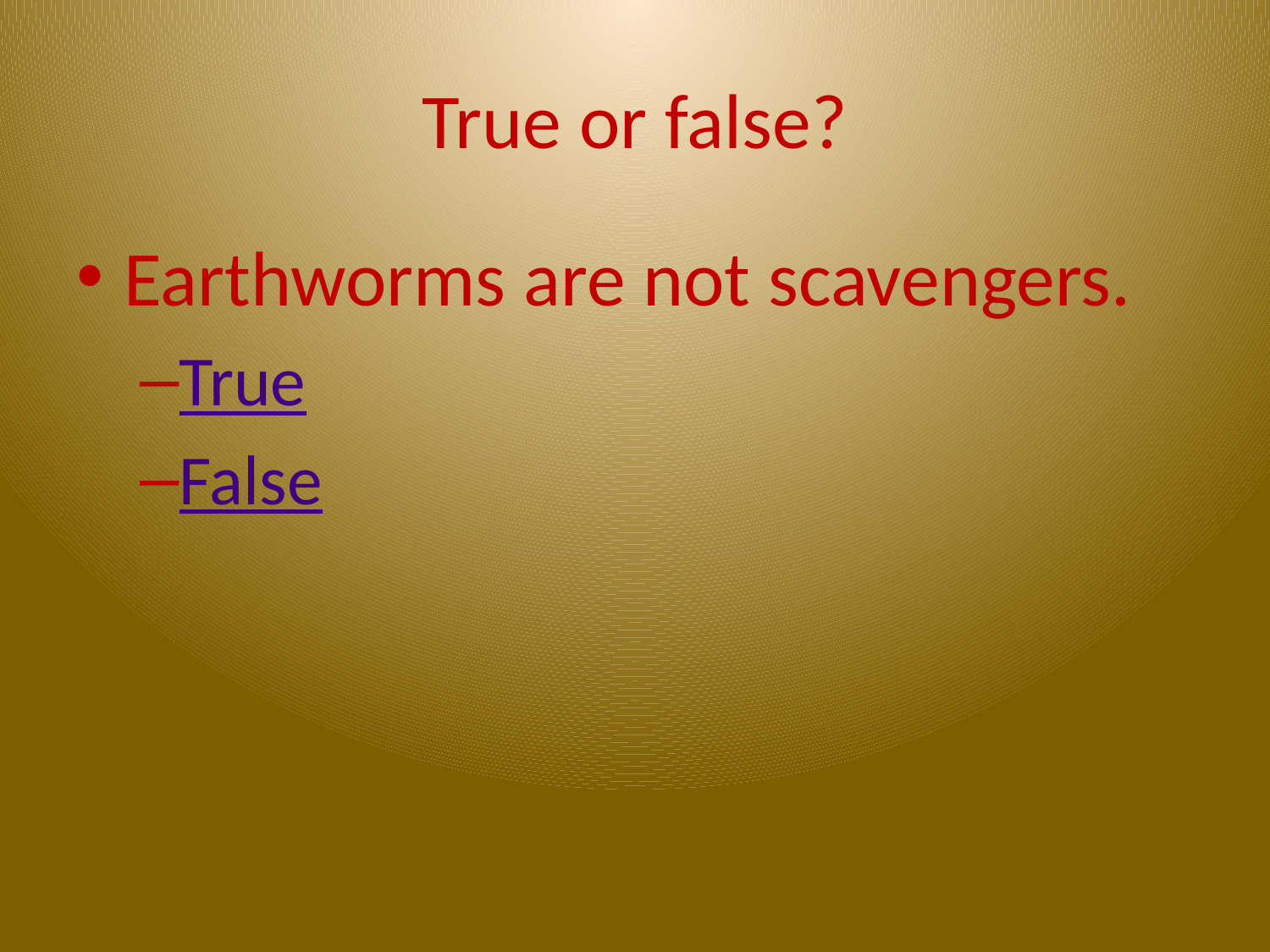

# True or false?
Earthworms are not scavengers.
True
False